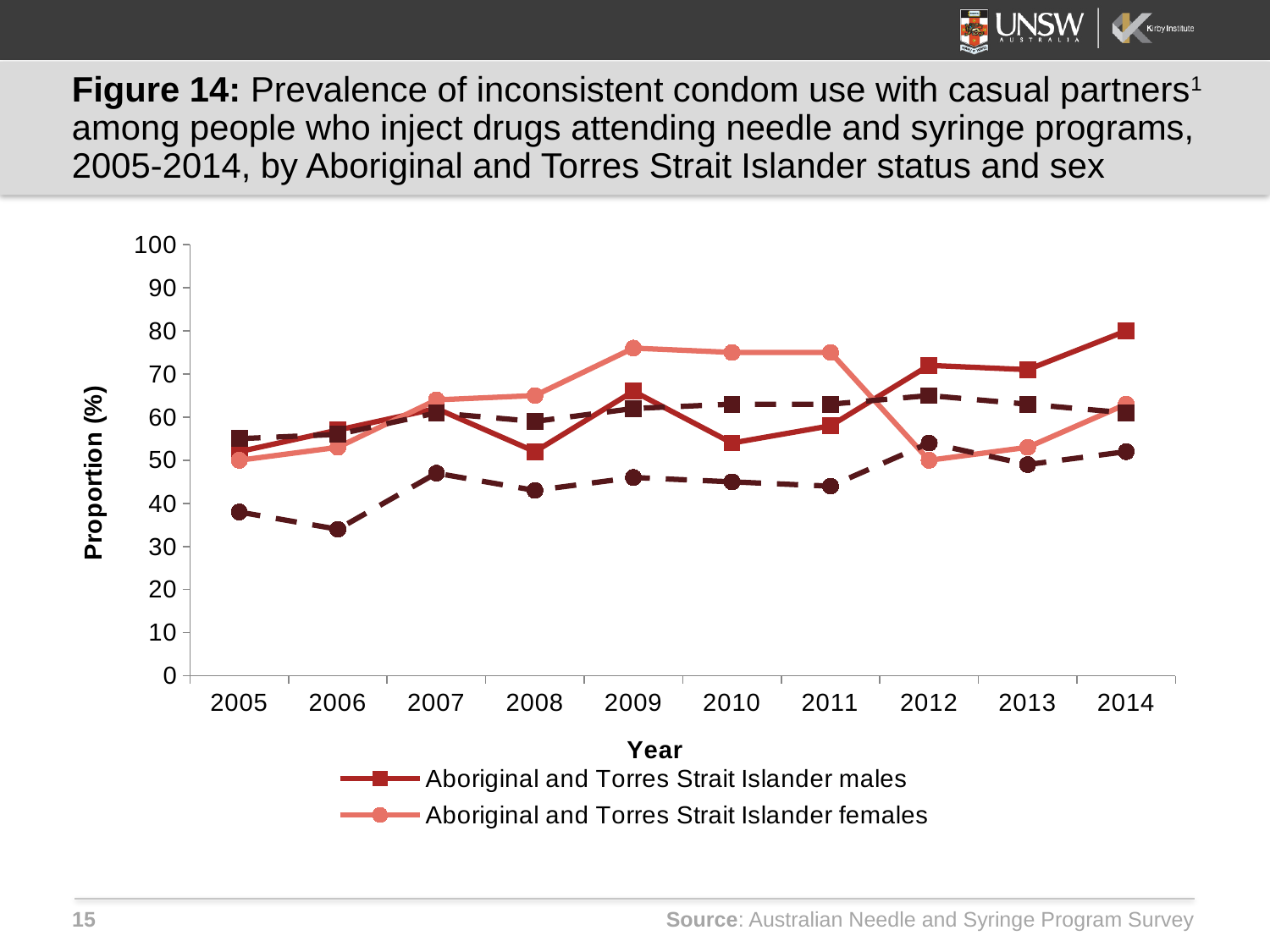

# Figure 14: Prevalence of inconsistent condom use with casual partners1 among people who inject drugs attending needle and syringe programs, 2005-2014, by Aboriginal and Torres Strait Islander status and sex

### Chart

| Category | Aboriginal and Torres Strait Islander males | Aboriginal and Torres Strait Islander females | Non-Indigenous males | Non-Indigenous females |
|---|---|---|---|---|
| 2005 | 52.0 | 50.0 | 55.0 | 38.0 |
| 2006 | 57.0 | 53.0 | 56.0 | 34.0 |
| 2007 | 62.0 | 64.0 | 61.0 | 47.0 |
| 2008 | 52.0 | 65.0 | 59.0 | 43.0 |
| 2009 | 66.0 | 76.0 | 62.0 | 46.0 |
| 2010 | 54.0 | 75.0 | 63.0 | 45.0 |
| 2011 | 58.0 | 75.0 | 63.0 | 44.0 |
| 2012 | 72.0 | 50.0 | 65.0 | 54.0 |
| 2013 | 71.0 | 53.0 | 63.0 | 49.0 |
| 2014 | 80.0 | 63.0 | 61.0 | 52.0 |
Source: Australian Needle and Syringe Program Survey

15